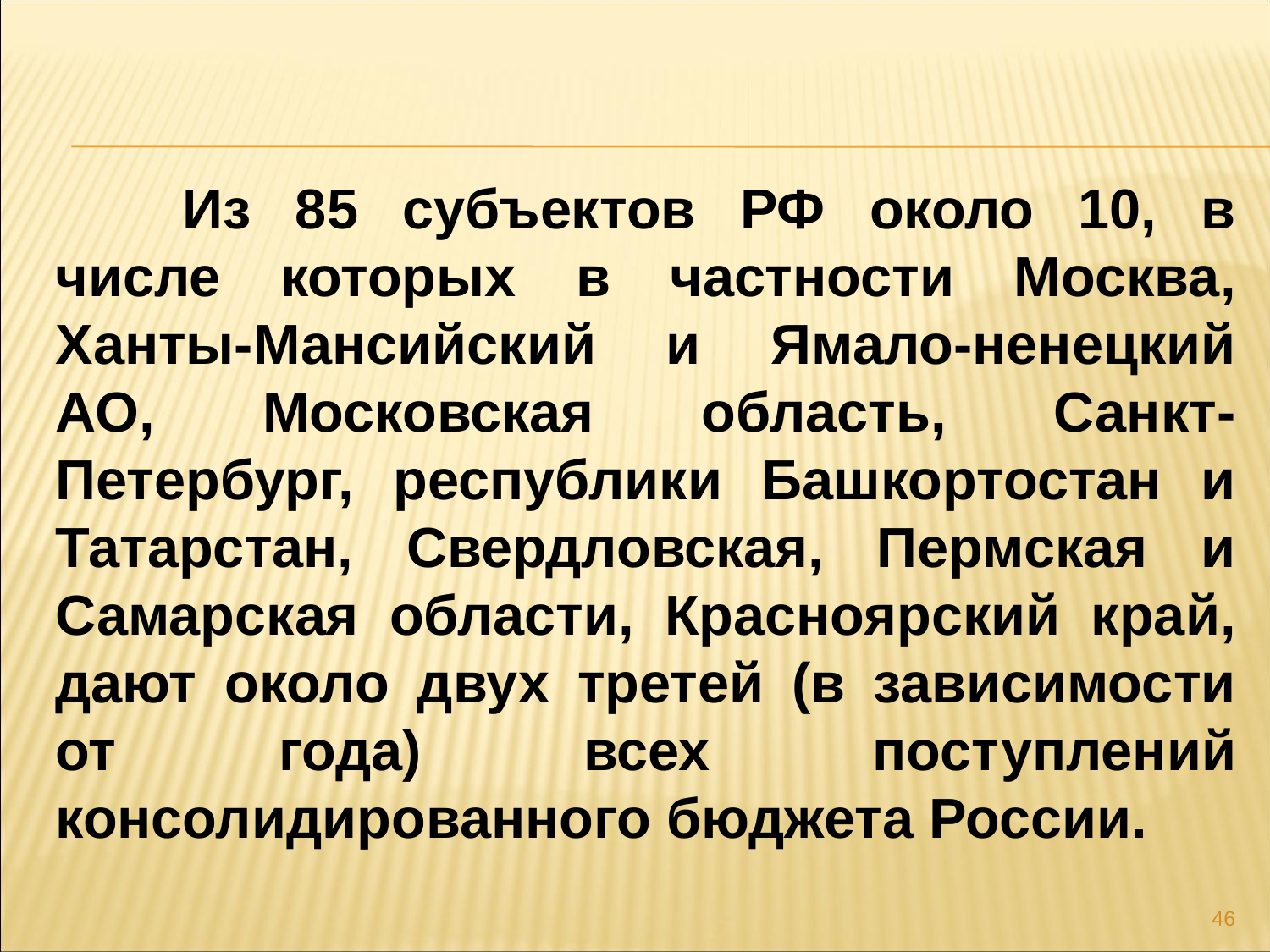

Из 85 субъектов РФ около 10, в числе которых в частности Москва, Ханты-Мансийский и Ямало-ненецкий АО, Московская область, Санкт-Петербург, республики Башкортостан и Татарстан, Свердловская, Пермская и Самарская области, Красноярский край, дают около двух третей (в зависимости от года) всех поступлений консолидированного бюджета России.
46